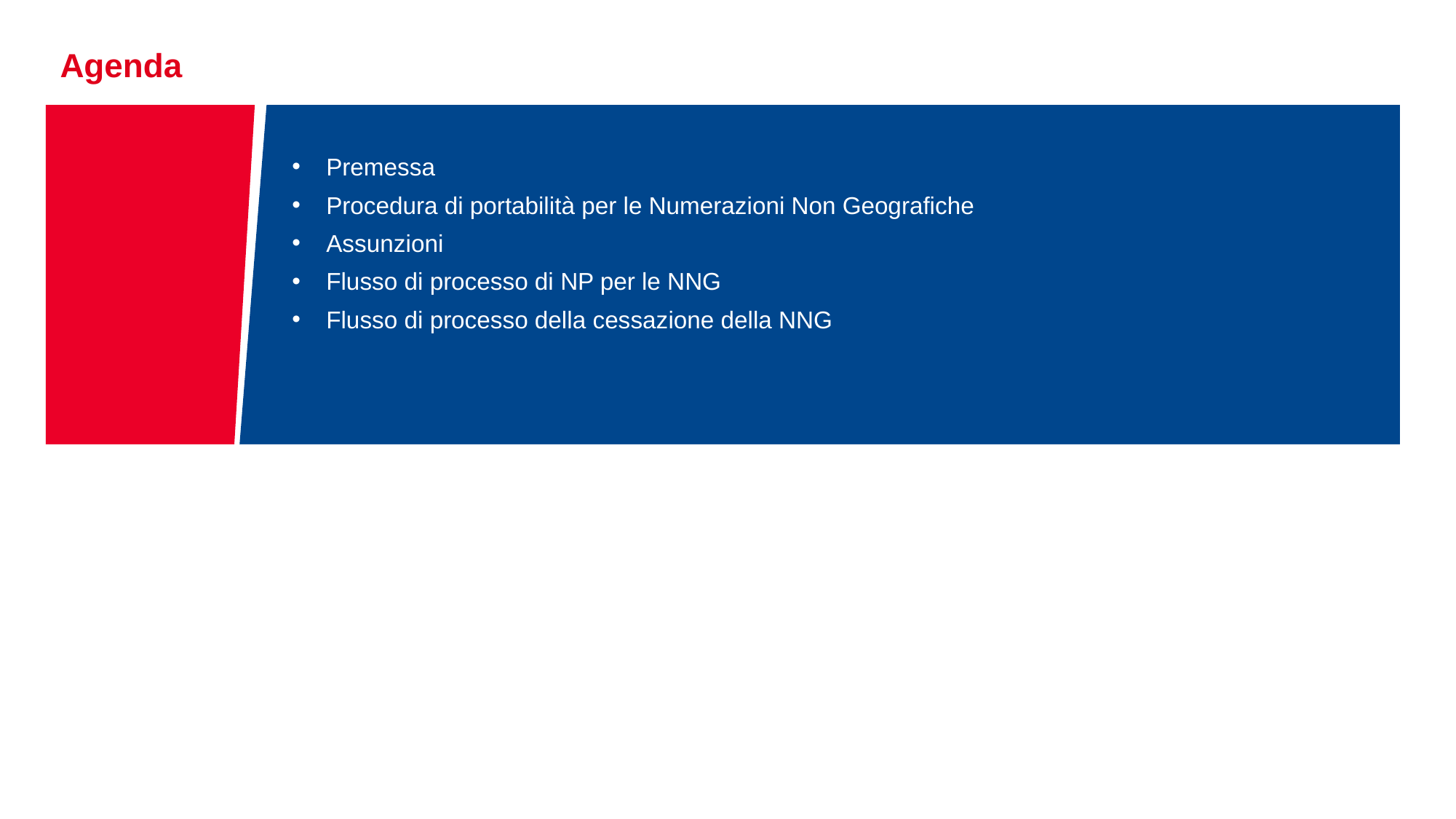

Agenda

Premessa
Procedura di portabilità per le Numerazioni Non Geografiche
Assunzioni
Flusso di processo di NP per le NNG
Flusso di processo della cessazione della NNG